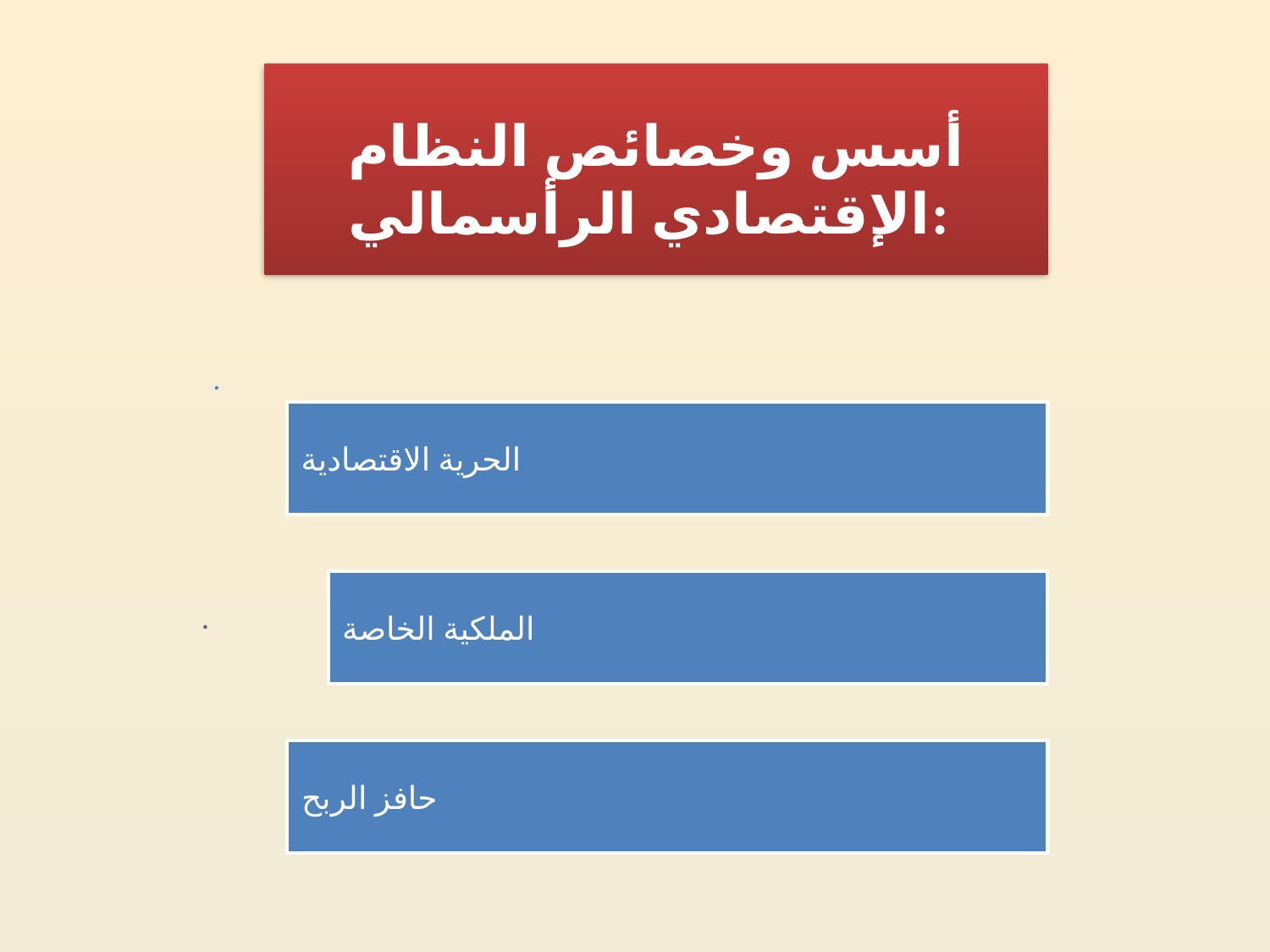

أسس وخصائص النظام الإقتصادي الرأسمالي:
الملكية الخاصة
حافز الربح